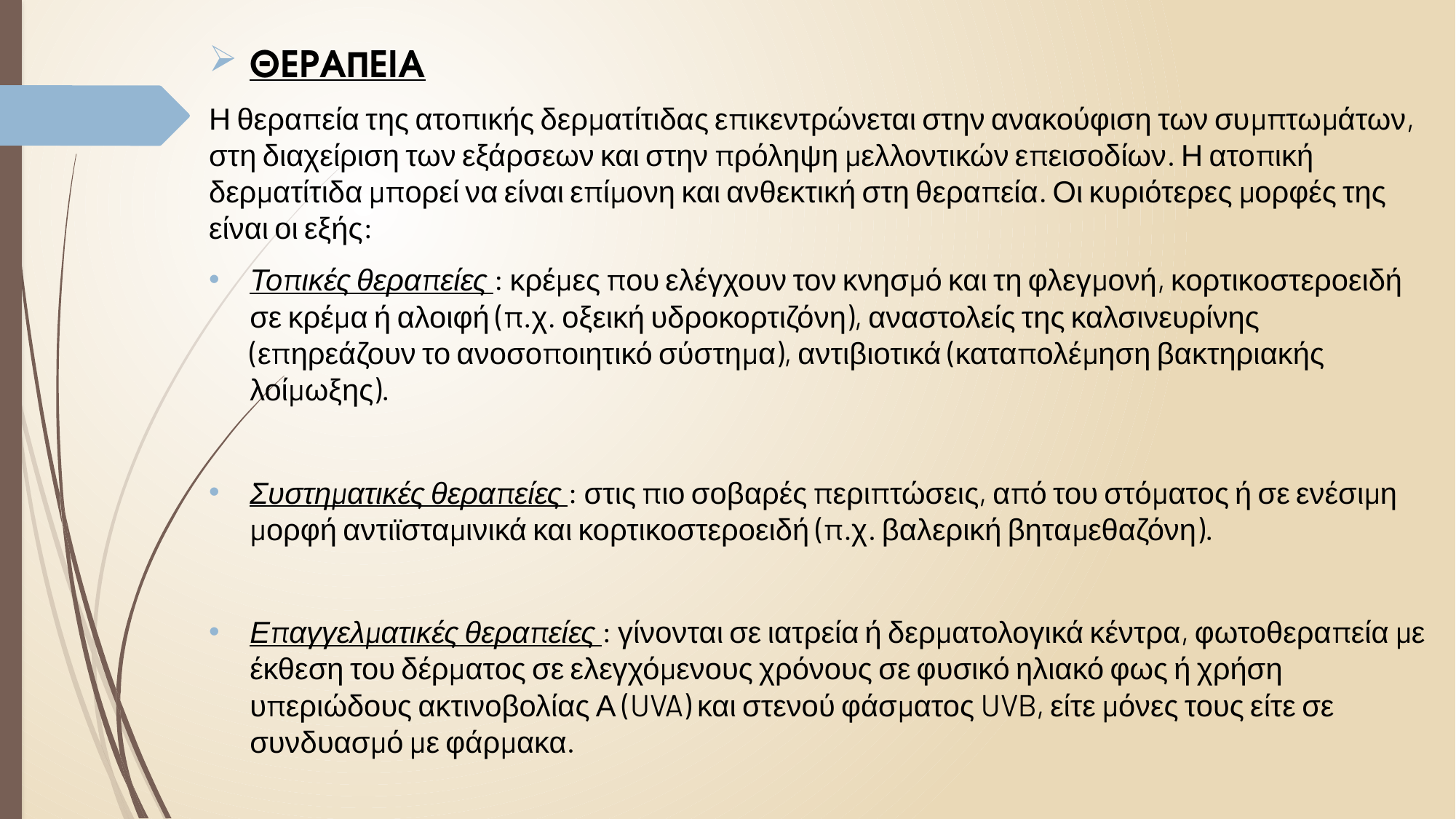

ΘΕΡΑΠΕΙΑ
Η θεραπεία της ατοπικής δερματίτιδας επικεντρώνεται στην ανακούφιση των συμπτωμάτων, στη διαχείριση των εξάρσεων και στην πρόληψη μελλοντικών επεισοδίων. Η ατοπική δερματίτιδα μπορεί να είναι επίμονη και ανθεκτική στη θεραπεία. Οι κυριότερες μορφές της είναι οι εξής:
Τοπικές θεραπείες : κρέμες που ελέγχουν τον κνησμό και τη φλεγμονή, κορτικοστεροειδή σε κρέμα ή αλοιφή (π.χ. οξεική υδροκορτιζόνη), αναστολείς της καλσινευρίνης (επηρεάζουν το ανοσοποιητικό σύστημα), αντιβιοτικά (καταπολέμηση βακτηριακής λοίμωξης).

Συστηματικές θεραπείες : στις πιο σοβαρές περιπτώσεις, από του στόματος ή σε ενέσιμη μορφή αντιϊσταμινικά και κορτικοστεροειδή (π.χ. βαλερική βηταμεθαζόνη).

Επαγγελματικές θεραπείες : γίνονται σε ιατρεία ή δερματολογικά κέντρα, φωτοθεραπεία με έκθεση του δέρματος σε ελεγχόμενους χρόνους σε φυσικό ηλιακό φως ή χρήση υπεριώδους ακτινοβολίας Α (UVA) και στενού φάσματος UVB, είτε μόνες τους είτε σε συνδυασμό με φάρμακα.
#